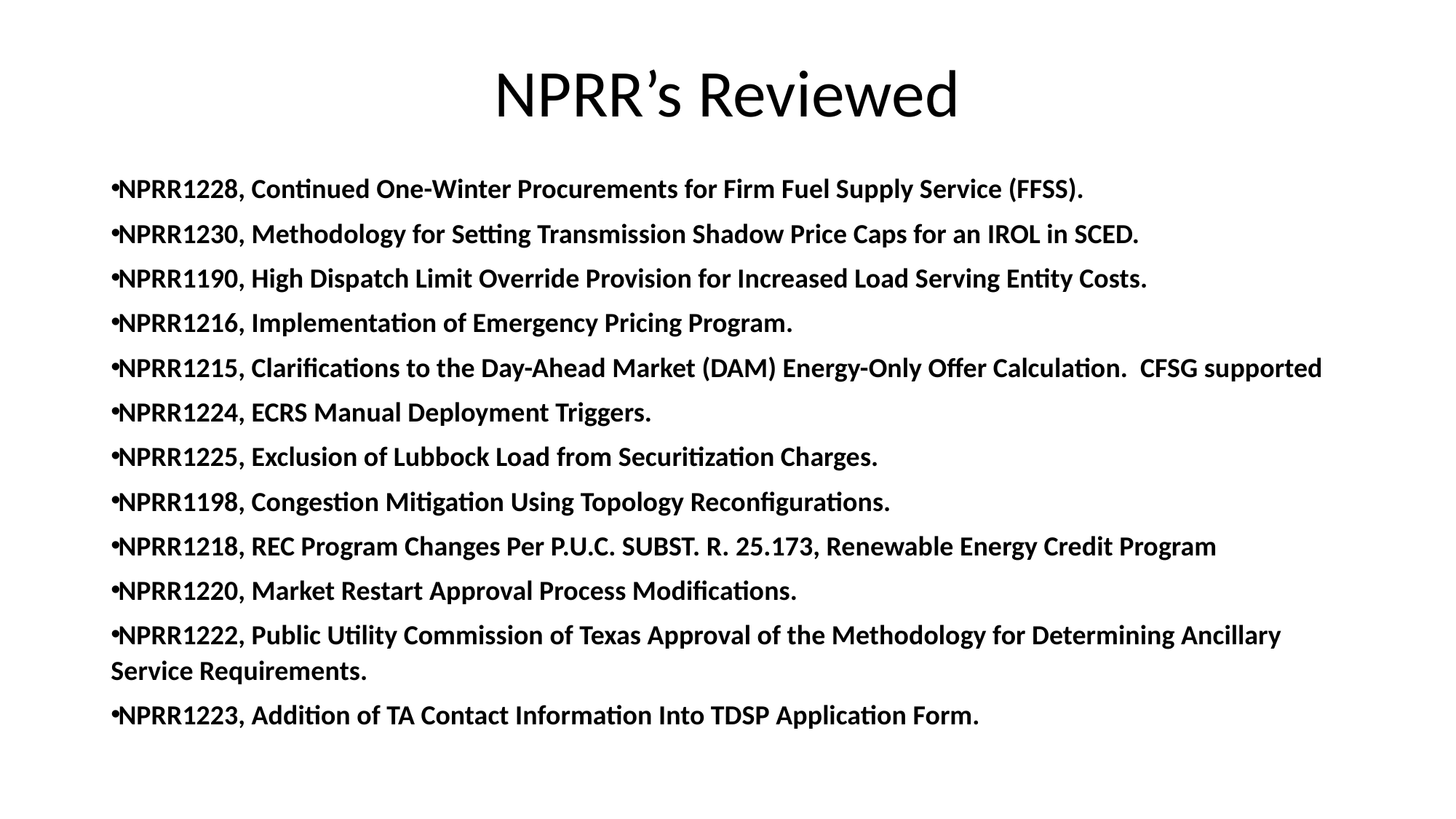

# NPRR’s Reviewed
NPRR1228, Continued One-Winter Procurements for Firm Fuel Supply Service (FFSS).
NPRR1230, Methodology for Setting Transmission Shadow Price Caps for an IROL in SCED.
NPRR1190, High Dispatch Limit Override Provision for Increased Load Serving Entity Costs.
NPRR1216, Implementation of Emergency Pricing Program.
NPRR1215, Clarifications to the Day-Ahead Market (DAM) Energy-Only Offer Calculation.  CFSG supported
NPRR1224, ECRS Manual Deployment Triggers.
NPRR1225, Exclusion of Lubbock Load from Securitization Charges.
NPRR1198, Congestion Mitigation Using Topology Reconfigurations.
NPRR1218, REC Program Changes Per P.U.C. SUBST. R. 25.173, Renewable Energy Credit Program
NPRR1220, Market Restart Approval Process Modifications.
NPRR1222, Public Utility Commission of Texas Approval of the Methodology for Determining Ancillary Service Requirements.
NPRR1223, Addition of TA Contact Information Into TDSP Application Form.